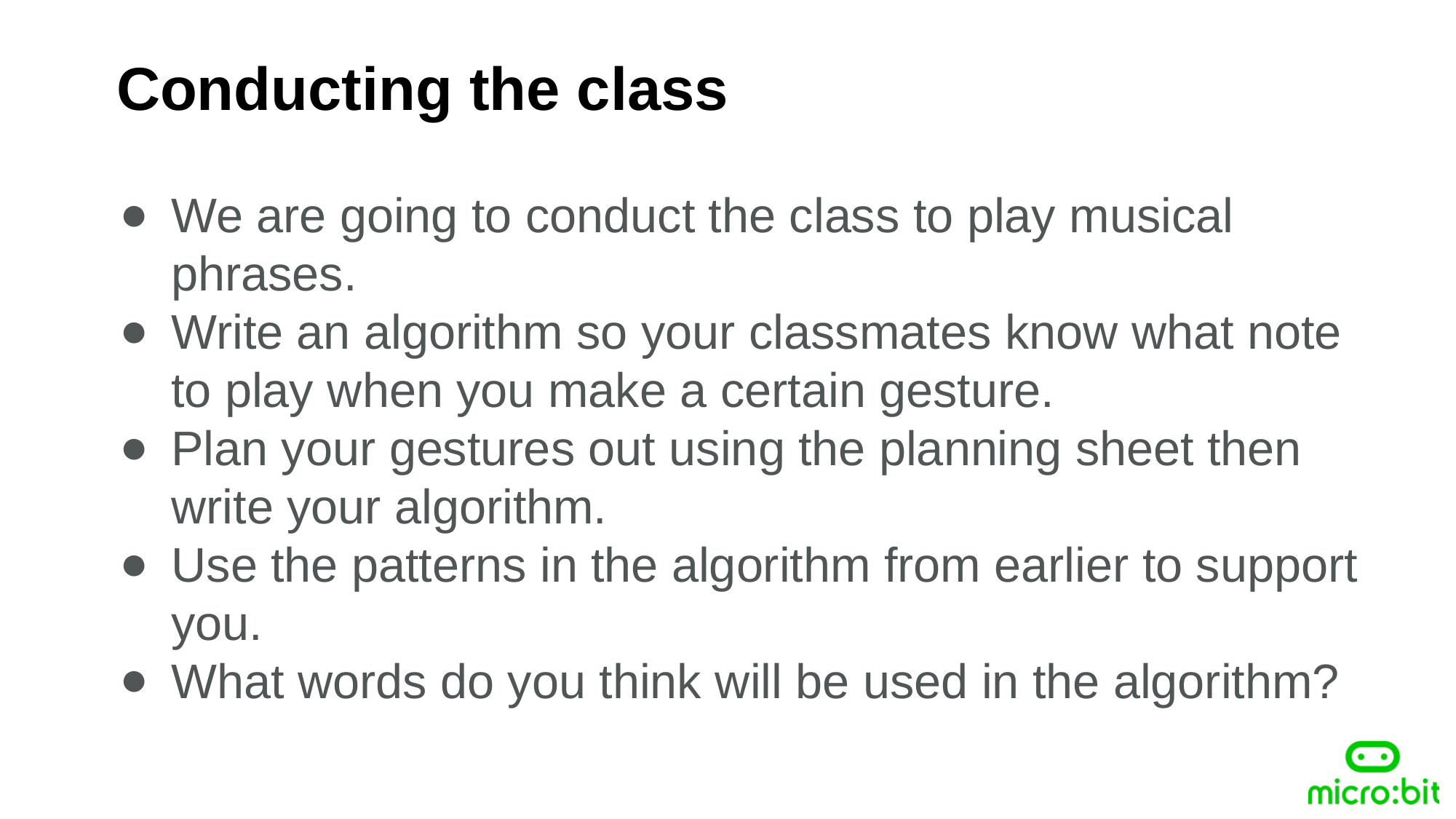

Conducting the class

We are going to conduct the class to play musical phrases.
Write an algorithm so your classmates know what note to play when you make a certain gesture.
Plan your gestures out using the planning sheet then write your algorithm.
Use the patterns in the algorithm from earlier to support you.
What words do you think will be used in the algorithm?